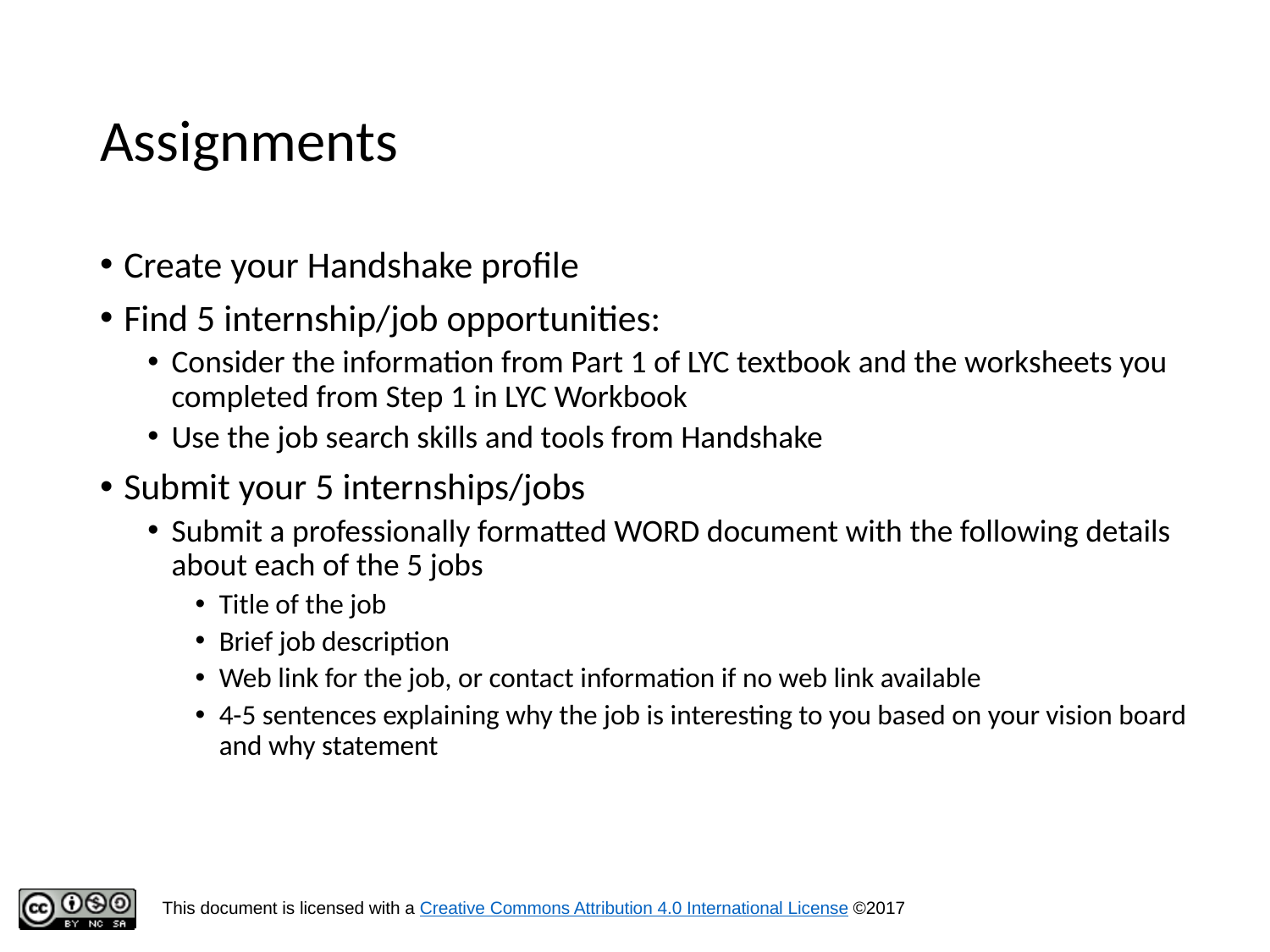

# Assignments
Create your Handshake profile
Find 5 internship/job opportunities:
Consider the information from Part 1 of LYC textbook and the worksheets you completed from Step 1 in LYC Workbook
Use the job search skills and tools from Handshake
Submit your 5 internships/jobs
Submit a professionally formatted WORD document with the following details about each of the 5 jobs
Title of the job
Brief job description
Web link for the job, or contact information if no web link available
4-5 sentences explaining why the job is interesting to you based on your vision board and why statement